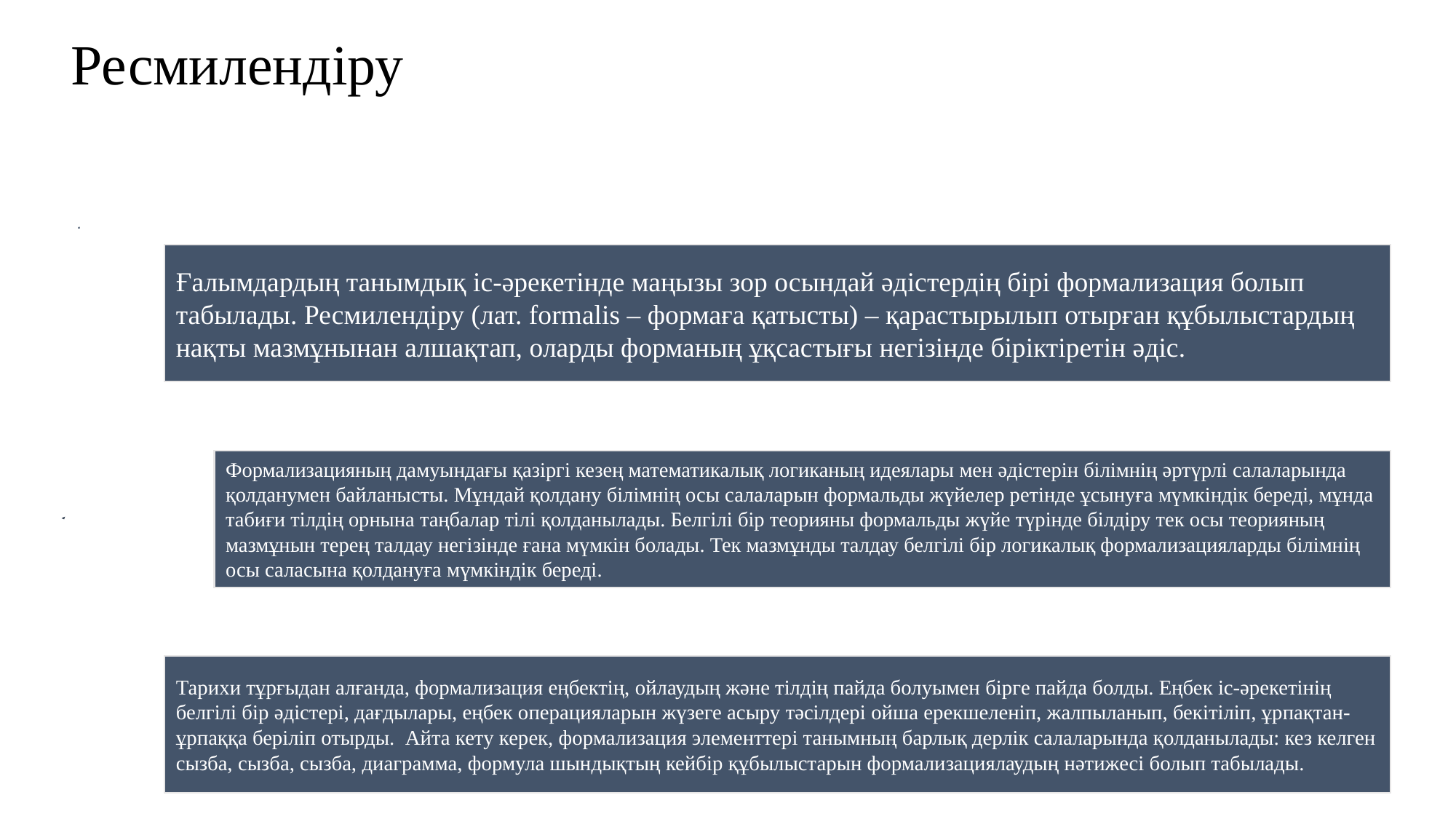

# Ресмилендіру
Ғалымдардың танымдық іс-әрекетінде маңызы зор осындай әдістердің бірі формализация болып табылады. Ресмилендіру (лат. formalis – формаға қатысты) – қарастырылып отырған құбылыстардың нақты мазмұнынан алшақтап, оларды форманың ұқсастығы негізінде біріктіретін әдіс.
Формализацияның дамуындағы қазіргі кезең математикалық логиканың идеялары мен әдістерін білімнің әртүрлі салаларында қолданумен байланысты. Мұндай қолдану білімнің осы салаларын формальды жүйелер ретінде ұсынуға мүмкіндік береді, мұнда табиғи тілдің орнына таңбалар тілі қолданылады. Белгілі бір теорияны формальды жүйе түрінде білдіру тек осы теорияның мазмұнын терең талдау негізінде ғана мүмкін болады. Тек мазмұнды талдау белгілі бір логикалық формализацияларды білімнің осы саласына қолдануға мүмкіндік береді.
Тарихи тұрғыдан алғанда, формализация еңбектің, ойлаудың және тілдің пайда болуымен бірге пайда болды. Еңбек іс-әрекетінің белгілі бір әдістері, дағдылары, еңбек операцияларын жүзеге асыру тәсілдері ойша ерекшеленіп, жалпыланып, бекітіліп, ұрпақтан-ұрпаққа беріліп отырды.  Айта кету керек, формализация элементтері танымның барлық дерлік салаларында қолданылады: кез келген сызба, сызба, сызба, диаграмма, формула шындықтың кейбір құбылыстарын формализациялаудың нәтижесі болып табылады.